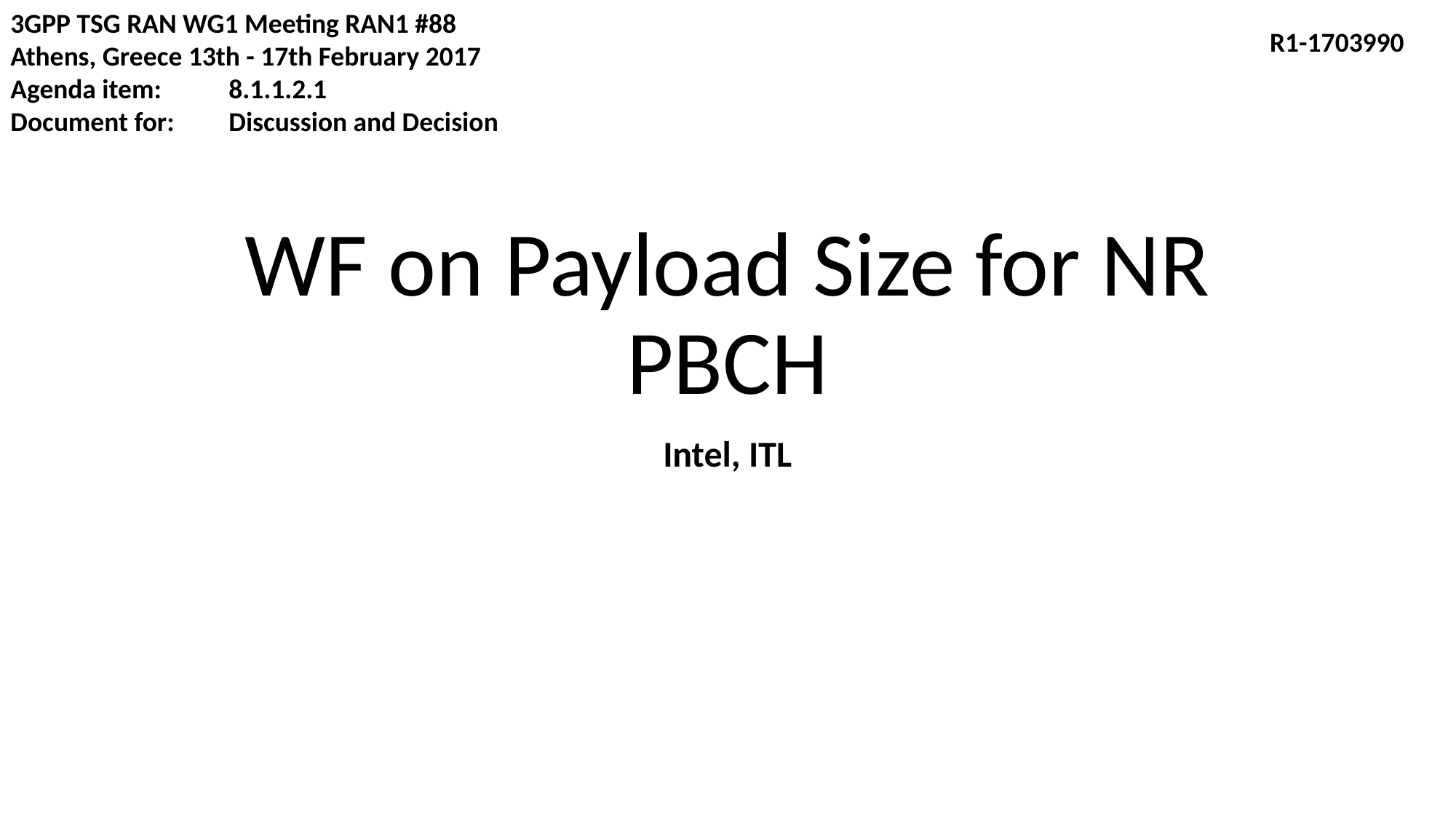

3GPP TSG RAN WG1 Meeting RAN1 #88
Athens, Greece 13th - 17th February 2017
Agenda item:	8.1.1.2.1
Document for:	Discussion and Decision
R1-1703990
# WF on Payload Size for NR PBCH
Intel, ITL